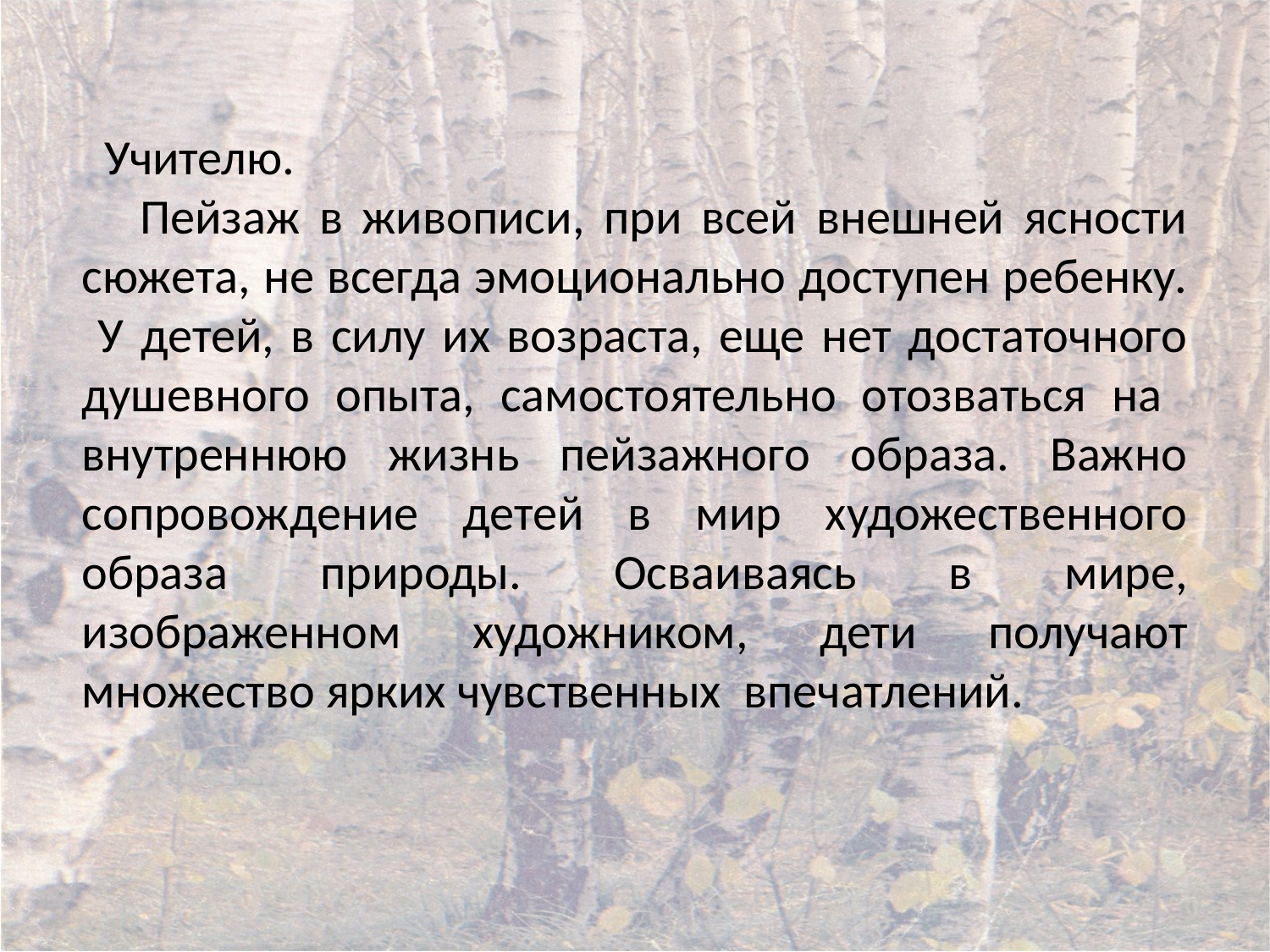

Учителю.
   Пейзаж в живописи, при всей внешней ясности сюжета, не всегда эмоционально доступен ребенку.  У детей, в силу их возраста, еще нет достаточного душевного опыта, самостоятельно отозваться на  внутреннюю жизнь пейзажного образа. Важно сопровождение детей в мир художественного образа природы. Осваиваясь в мире, изображенном художником, дети получают множество ярких чувственных  впечатлений.